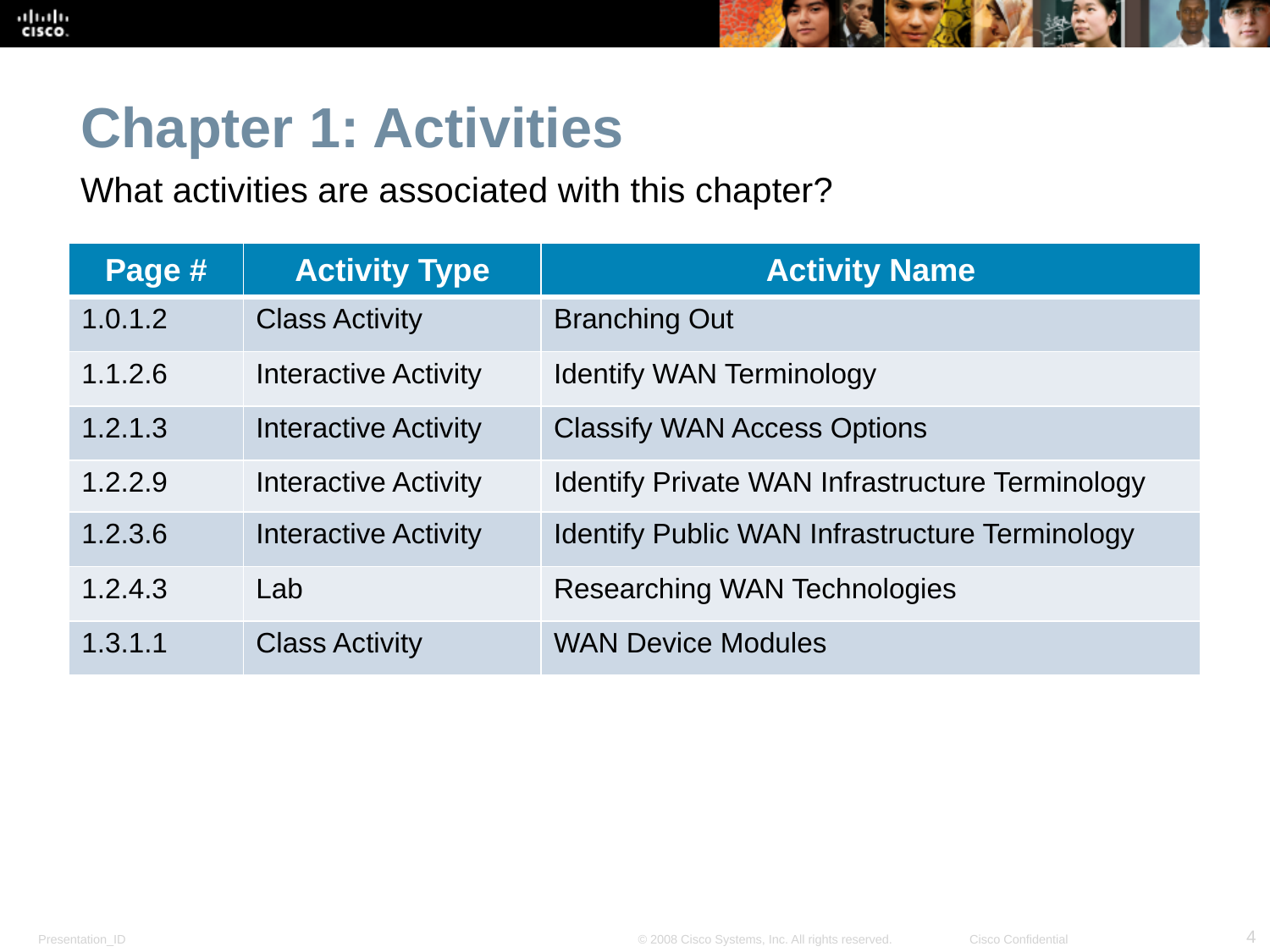

Chapter 1: Activities
What activities are associated with this chapter?

| Page # | Activity Type | Activity Name |
| --- | --- | --- |
| 1.0.1.2 | Class Activity | Branching Out |
| 1.1.2.6 | Interactive Activity | Identify WAN Terminology |
| 1.2.1.3 | Interactive Activity | Classify WAN Access Options |
| 1.2.2.9 | Interactive Activity | Identify Private WAN Infrastructure Terminology |
| 1.2.3.6 | Interactive Activity | Identify Public WAN Infrastructure Terminology |
| 1.2.4.3 | Lab | Researching WAN Technologies |
| 1.3.1.1 | Class Activity | WAN Device Modules |